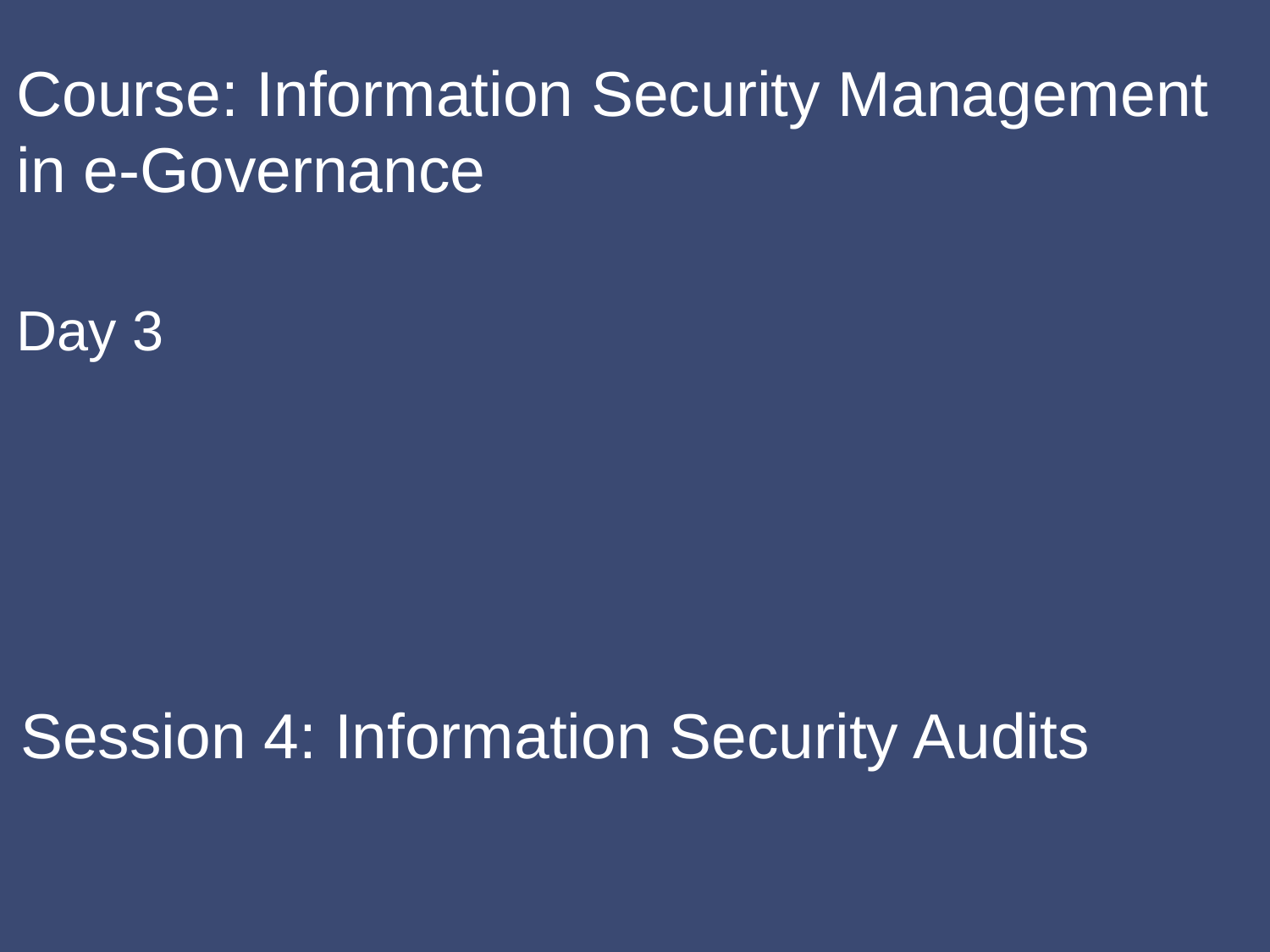

Course: Information Security Management in e-Governance

Day 3
Session 4: Information Security Audits